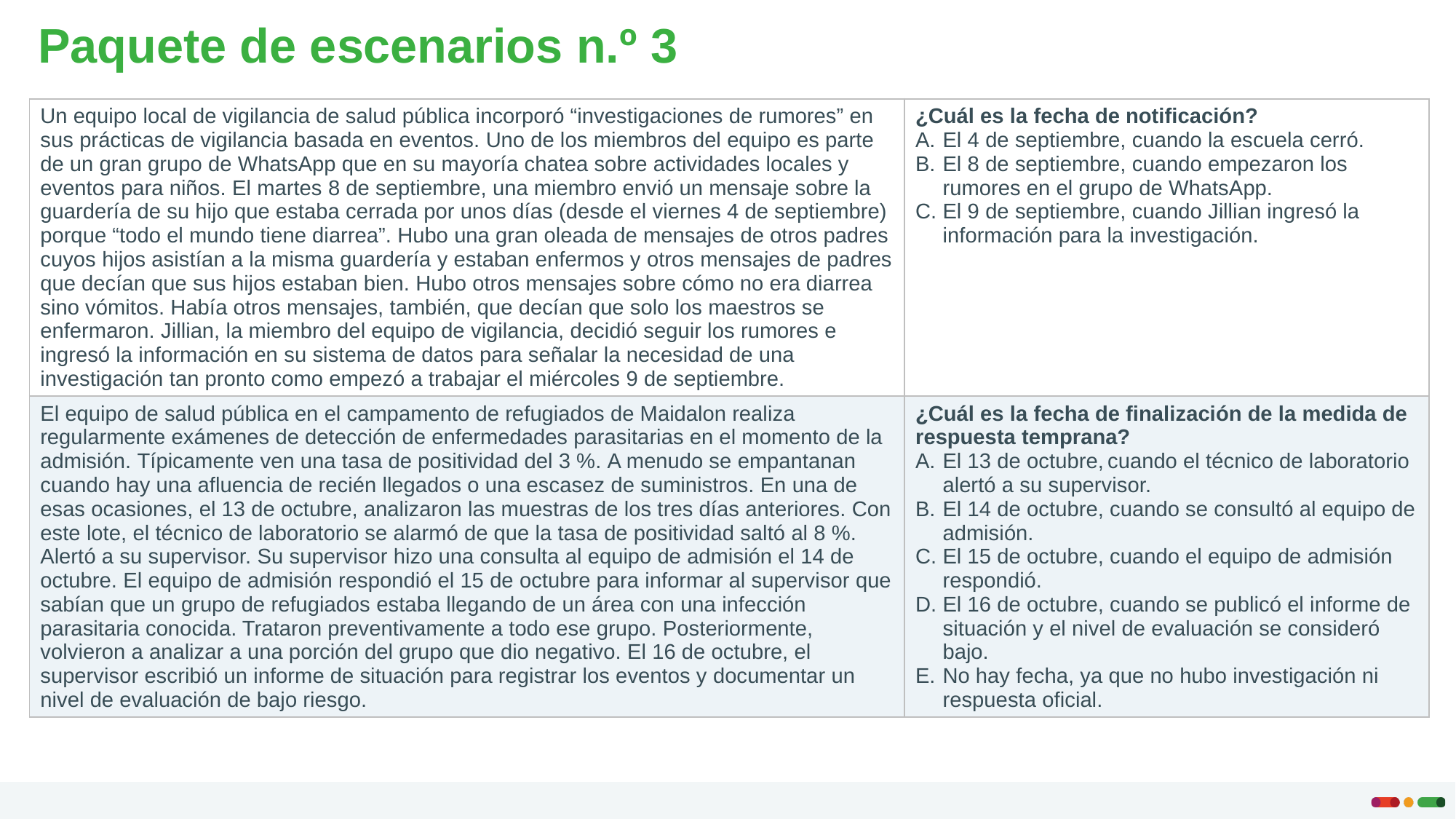

# Paquete de escenarios n.º 3
| Un equipo local de vigilancia de salud pública incorporó “investigaciones de rumores” en sus prácticas de vigilancia basada en eventos. Uno de los miembros del equipo es parte de un gran grupo de WhatsApp que en su mayoría chatea sobre actividades locales y eventos para niños. El martes 8 de septiembre, una miembro envió un mensaje sobre la guardería de su hijo que estaba cerrada por unos días (desde el viernes 4 de septiembre) porque “todo el mundo tiene diarrea”. Hubo una gran oleada de mensajes de otros padres cuyos hijos asistían a la misma guardería y estaban enfermos y otros mensajes de padres que decían que sus hijos estaban bien. Hubo otros mensajes sobre cómo no era diarrea sino vómitos. Había otros mensajes, también, que decían que solo los maestros se enfermaron. Jillian, la miembro del equipo de vigilancia, decidió seguir los rumores e ingresó la información en su sistema de datos para señalar la necesidad de una investigación tan pronto como empezó a trabajar el miércoles 9 de septiembre. | ¿Cuál es la fecha de notificación? El 4 de septiembre, cuando la escuela cerró. El 8 de septiembre, cuando empezaron los rumores en el grupo de WhatsApp. El 9 de septiembre, cuando Jillian ingresó la información para la investigación. |
| --- | --- |
| El equipo de salud pública en el campamento de refugiados de Maidalon realiza regularmente exámenes de detección de enfermedades parasitarias en el momento de la admisión. Típicamente ven una tasa de positividad del 3 %. A menudo se empantanan cuando hay una afluencia de recién llegados o una escasez de suministros. En una de esas ocasiones, el 13 de octubre, analizaron las muestras de los tres días anteriores. Con este lote, el técnico de laboratorio se alarmó de que la tasa de positividad saltó al 8 %. Alertó a su supervisor. Su supervisor hizo una consulta al equipo de admisión el 14 de octubre. El equipo de admisión respondió el 15 de octubre para informar al supervisor que sabían que un grupo de refugiados estaba llegando de un área con una infección parasitaria conocida. Trataron preventivamente a todo ese grupo. Posteriormente, volvieron a analizar a una porción del grupo que dio negativo. El 16 de octubre, el supervisor escribió un informe de situación para registrar los eventos y documentar un nivel de evaluación de bajo riesgo. | ¿Cuál es la fecha de finalización de la medida de respuesta temprana? El 13 de octubre, cuando el técnico de laboratorio alertó a su supervisor. El 14 de octubre, cuando se consultó al equipo de admisión.  El 15 de octubre, cuando el equipo de admisión respondió.  El 16 de octubre, cuando se publicó el informe de situación y el nivel de evaluación se consideró bajo. No hay fecha, ya que no hubo investigación ni respuesta oficial. |